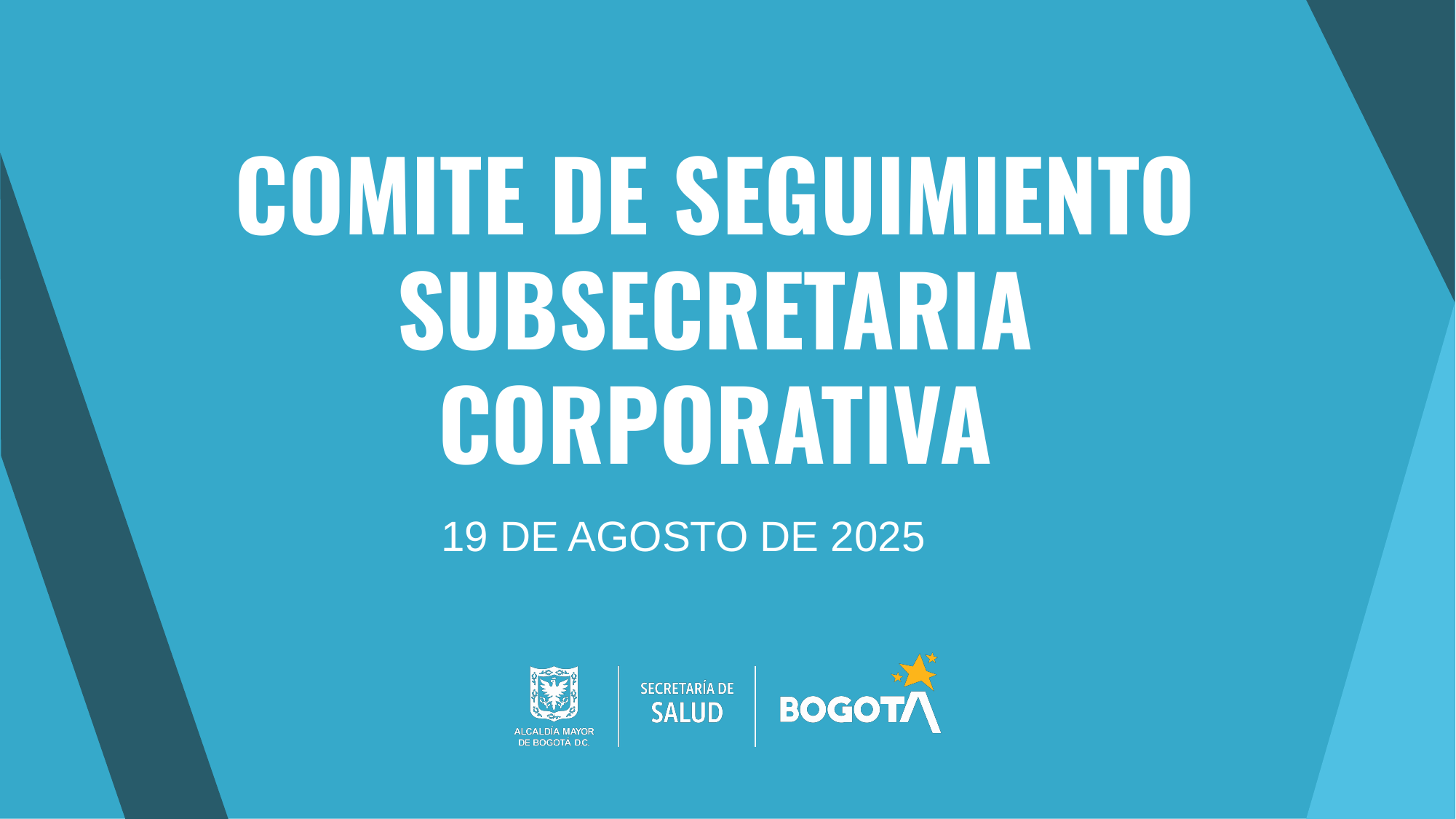

COMITE DE SEGUIMIENTO SUBSECRETARIA CORPORATIVA
19 DE AGOSTO DE 2025